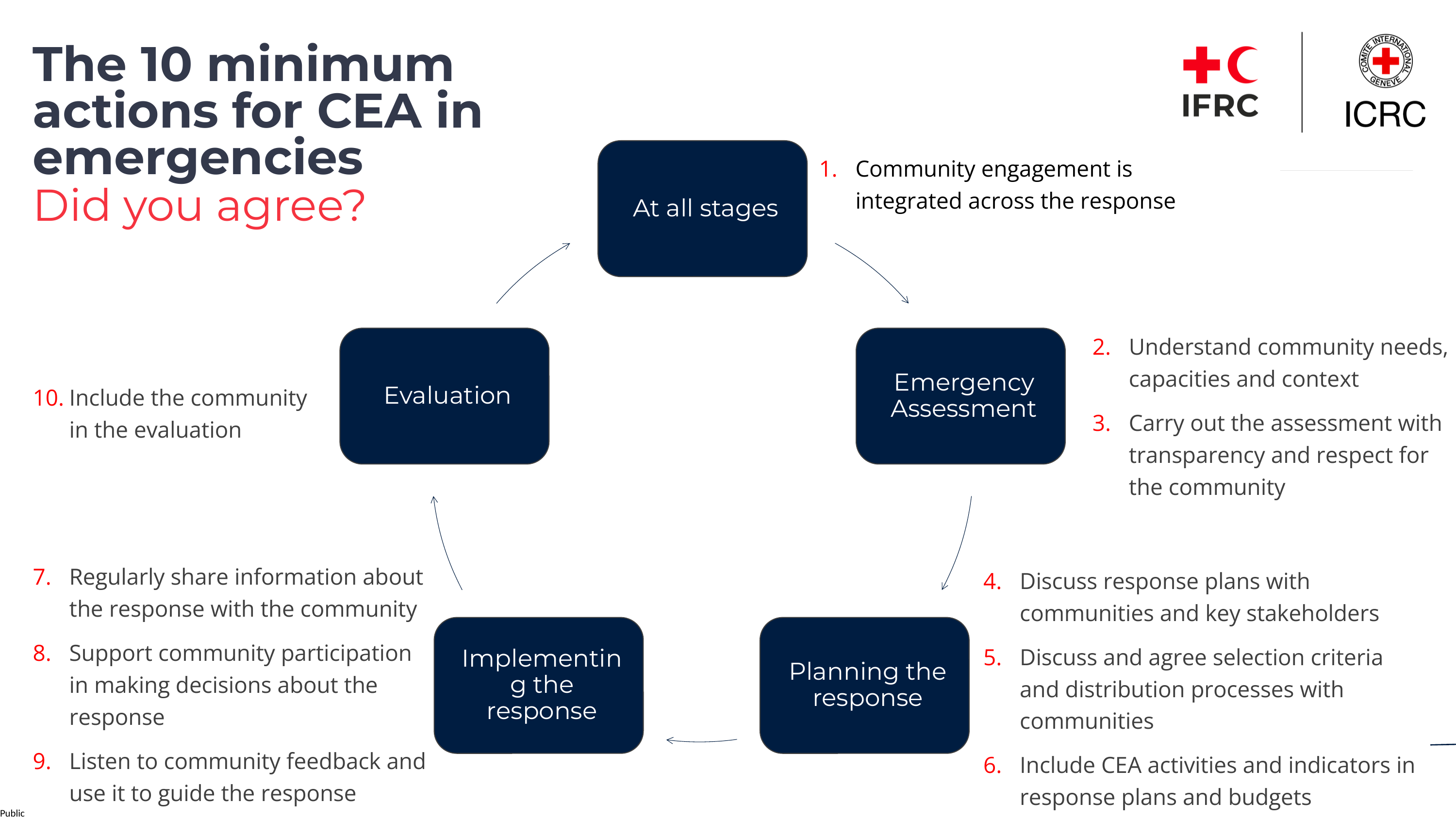

The 10 minimum actions for CEA in emergencies
Did you agree?
At all stages
Emergency Assessment
Planning the response
Implementing the response
Evaluation
Community engagement is integrated across the response
Understand community needs, capacities and context
Carry out the assessment with transparency and respect for the community
Include the community in the evaluation
Regularly share information about the response with the community
Support community participation in making decisions about the response
Listen to community feedback and use it to guide the response
Discuss response plans with communities and key stakeholders
Discuss and agree selection criteria and distribution processes with communities
Include CEA activities and indicators in response plans and budgets